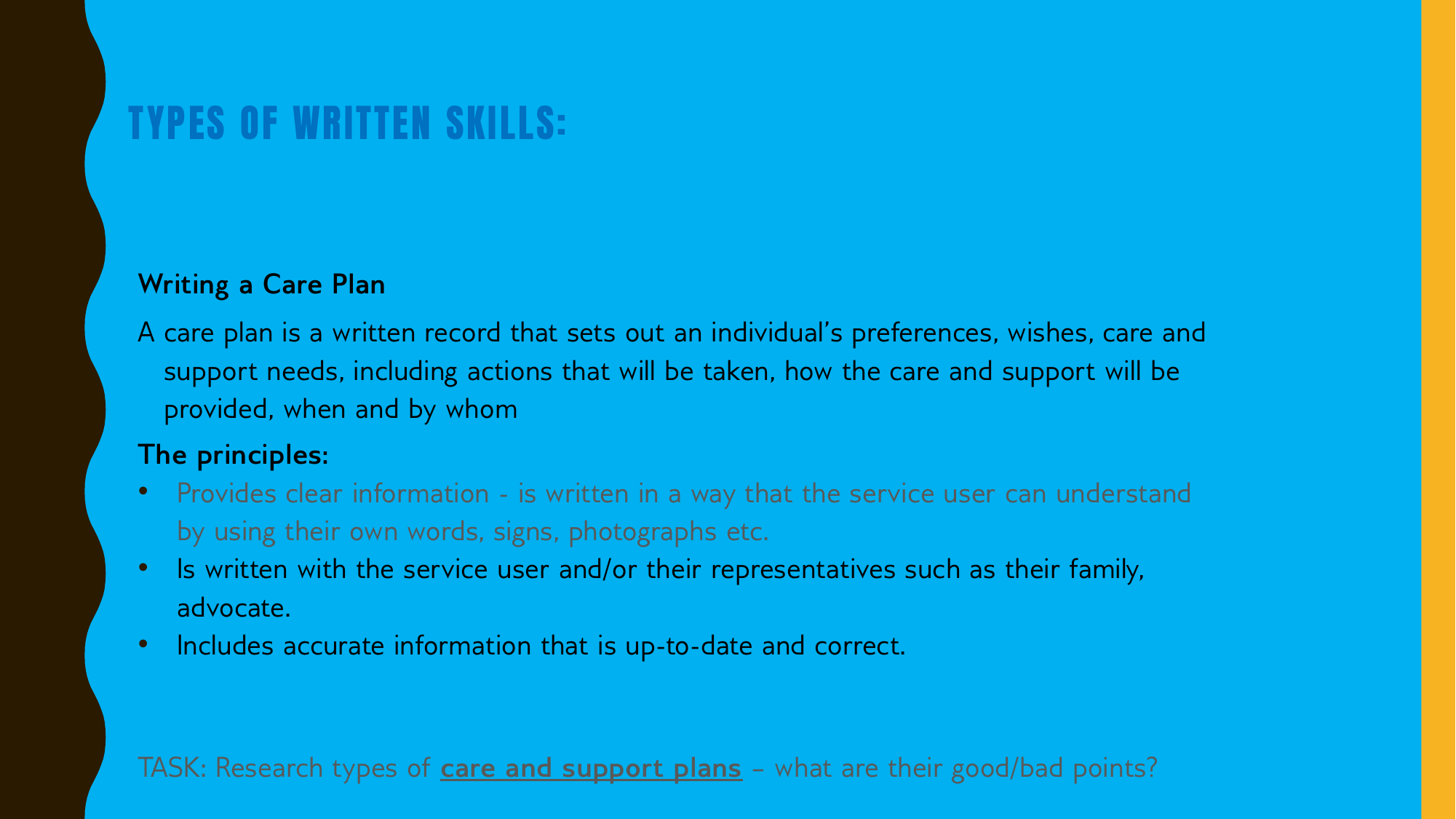

# types of written skills:
Writing a Care Plan
A care plan is a written record that sets out an individual’s preferences, wishes, care and support needs, including actions that will be taken, how the care and support will be provided, when and by whom
The principles:
Provides clear information - is written in a way that the service user can understand by using their own words, signs, photographs etc.
Is written with the service user and/or their representatives such as their family, advocate.
Includes accurate information that is up-to-date and correct.

TASK: Research types of care and support plans – what are their good/bad points?